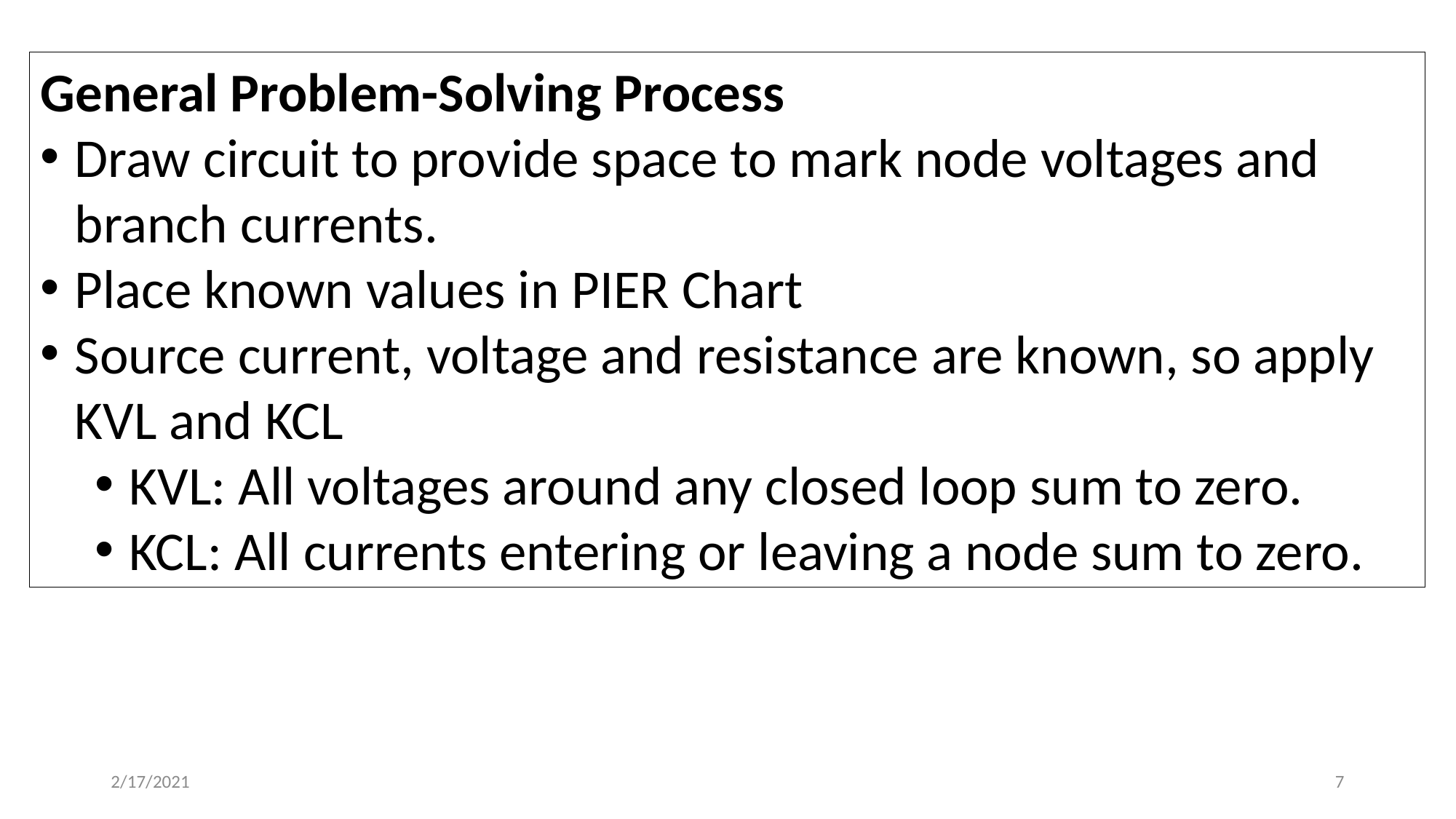

General Problem-Solving Process
Draw circuit to provide space to mark node voltages and branch currents.
Place known values in PIER Chart
Source current, voltage and resistance are known, so apply KVL and KCL
KVL: All voltages around any closed loop sum to zero.
KCL: All currents entering or leaving a node sum to zero.
2/17/2021
7